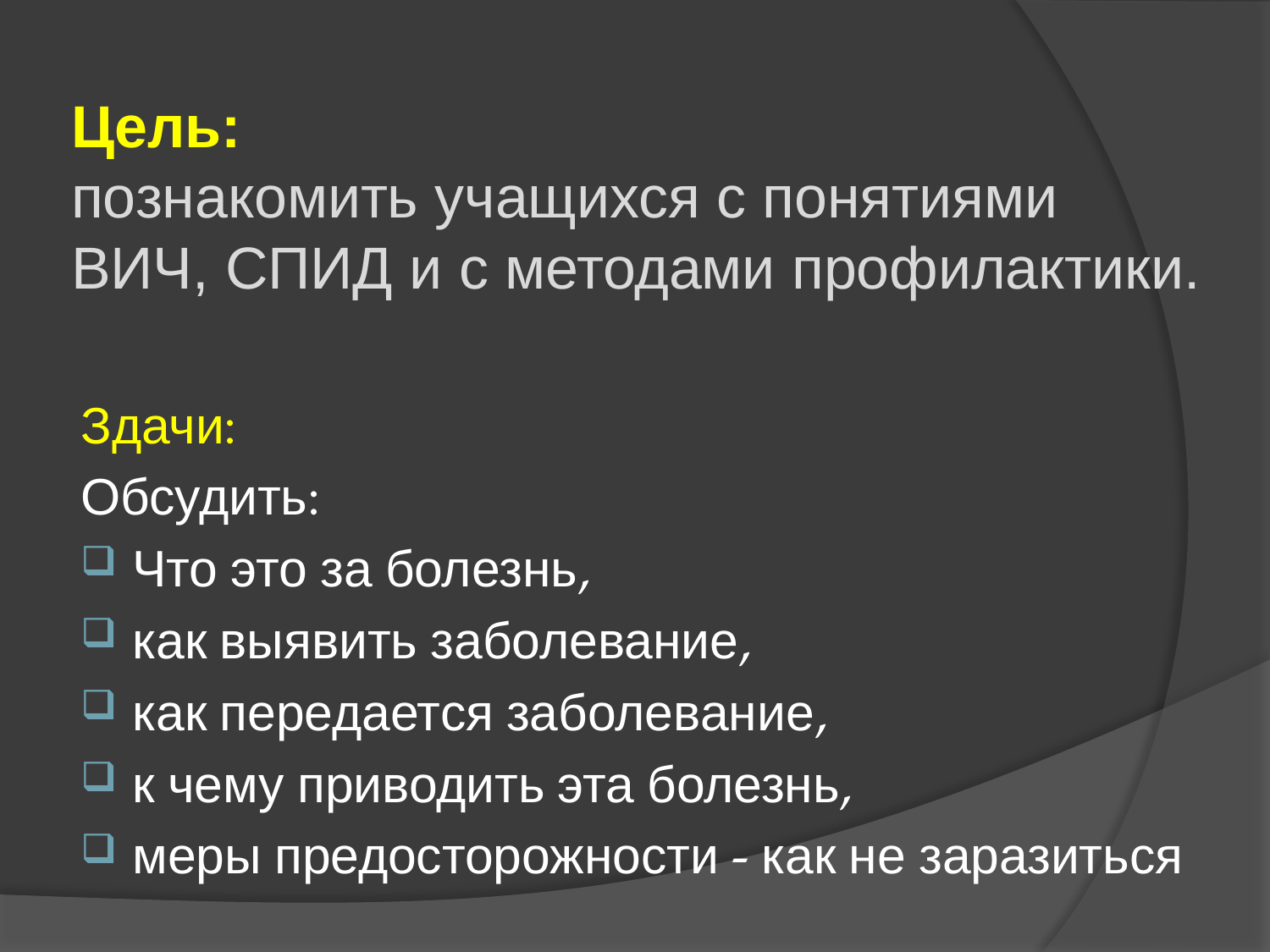

# Цель: познакомить учащихся с понятиями  ВИЧ, СПИД и с методами профилактики.
Здачи:
Обсудить:
Что это за болезнь,
как выявить заболевание,
как передается заболевание,
к чему приводить эта болезнь,
меры предосторожности - как не заразиться